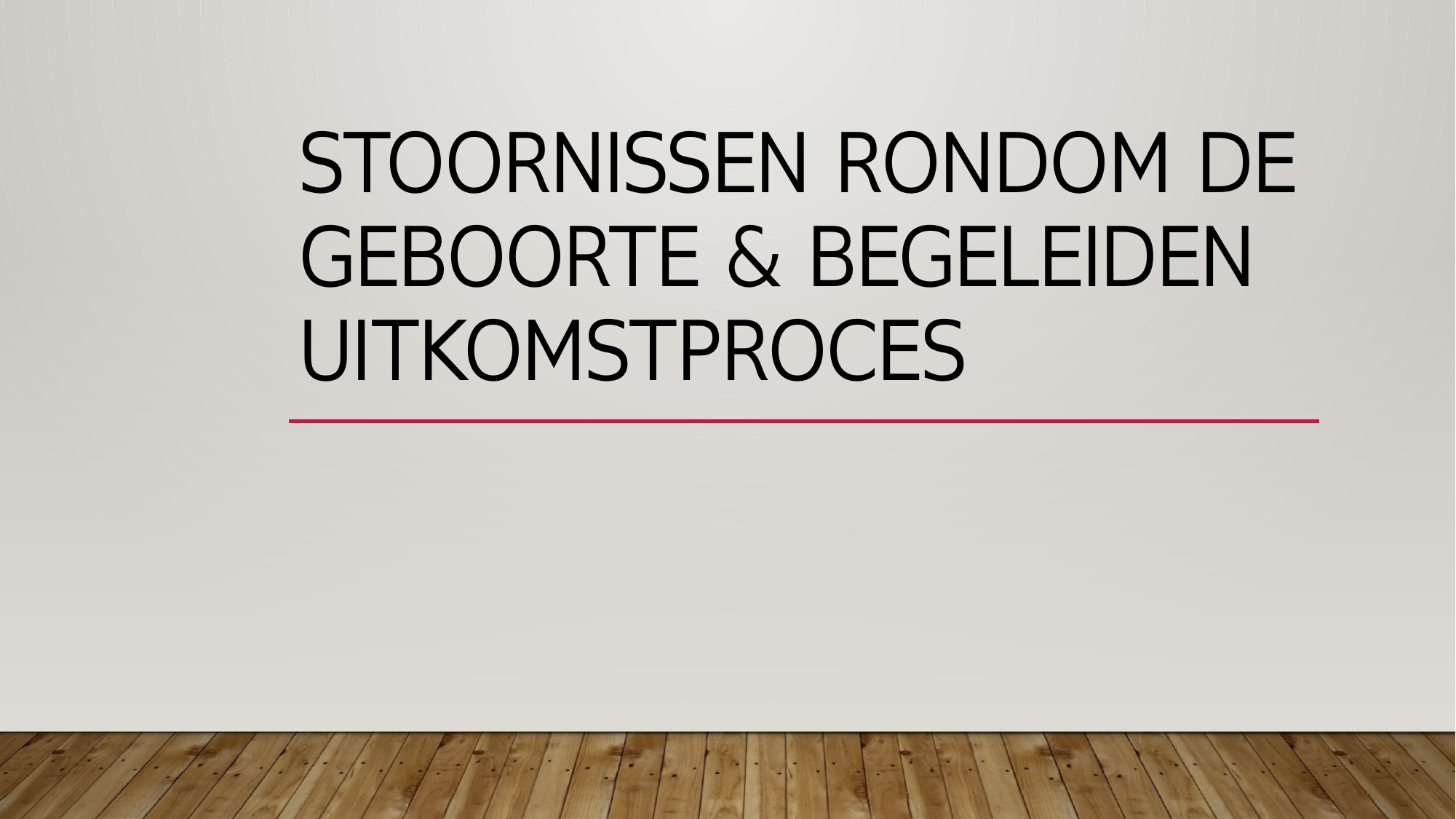

# Stoornissen rondom de geboorte & begeleiden uitkomstproces